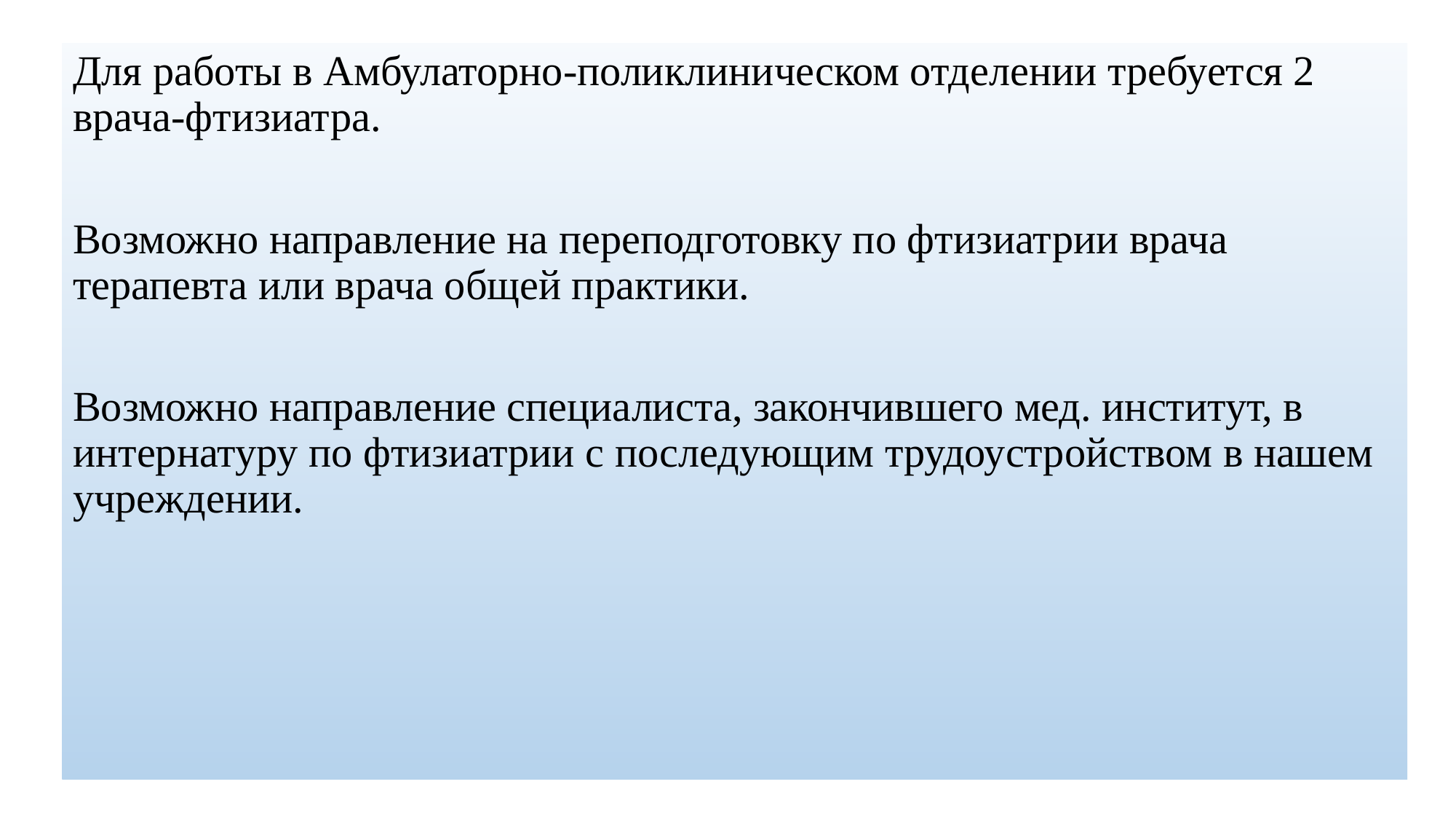

Для работы в Амбулаторно-поликлиническом отделении требуется 2 врача-фтизиатра.

Возможно направление на переподготовку по фтизиатрии врача терапевта или врача общей практики.

Возможно направление специалиста, закончившего мед. институт, в интернатуру по фтизиатрии с последующим трудоустройством в нашем учреждении.
#